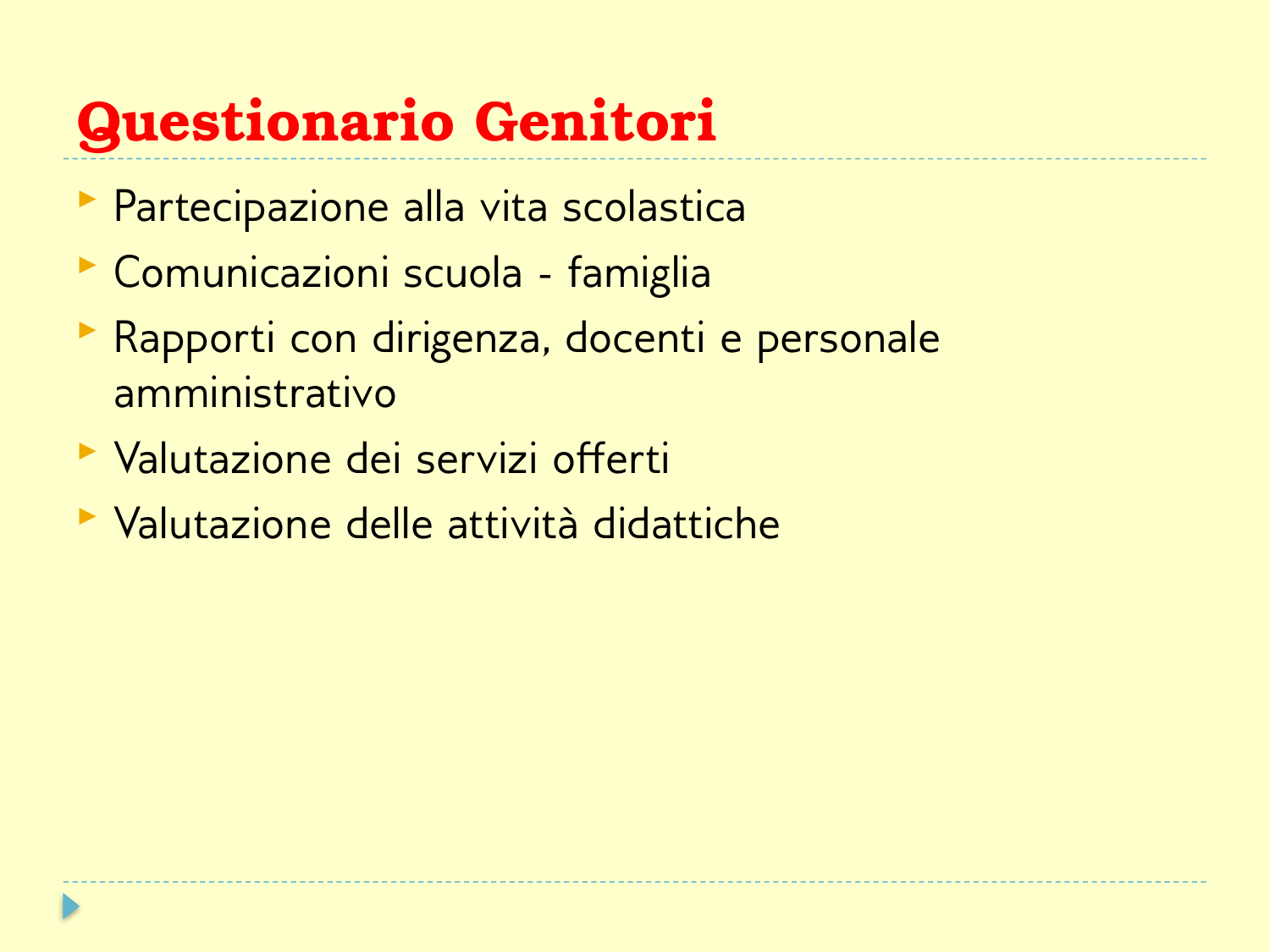

# Questionario Genitori
Partecipazione alla vita scolastica
Comunicazioni scuola - famiglia
Rapporti con dirigenza, docenti e personale amministrativo
Valutazione dei servizi offerti
Valutazione delle attività didattiche